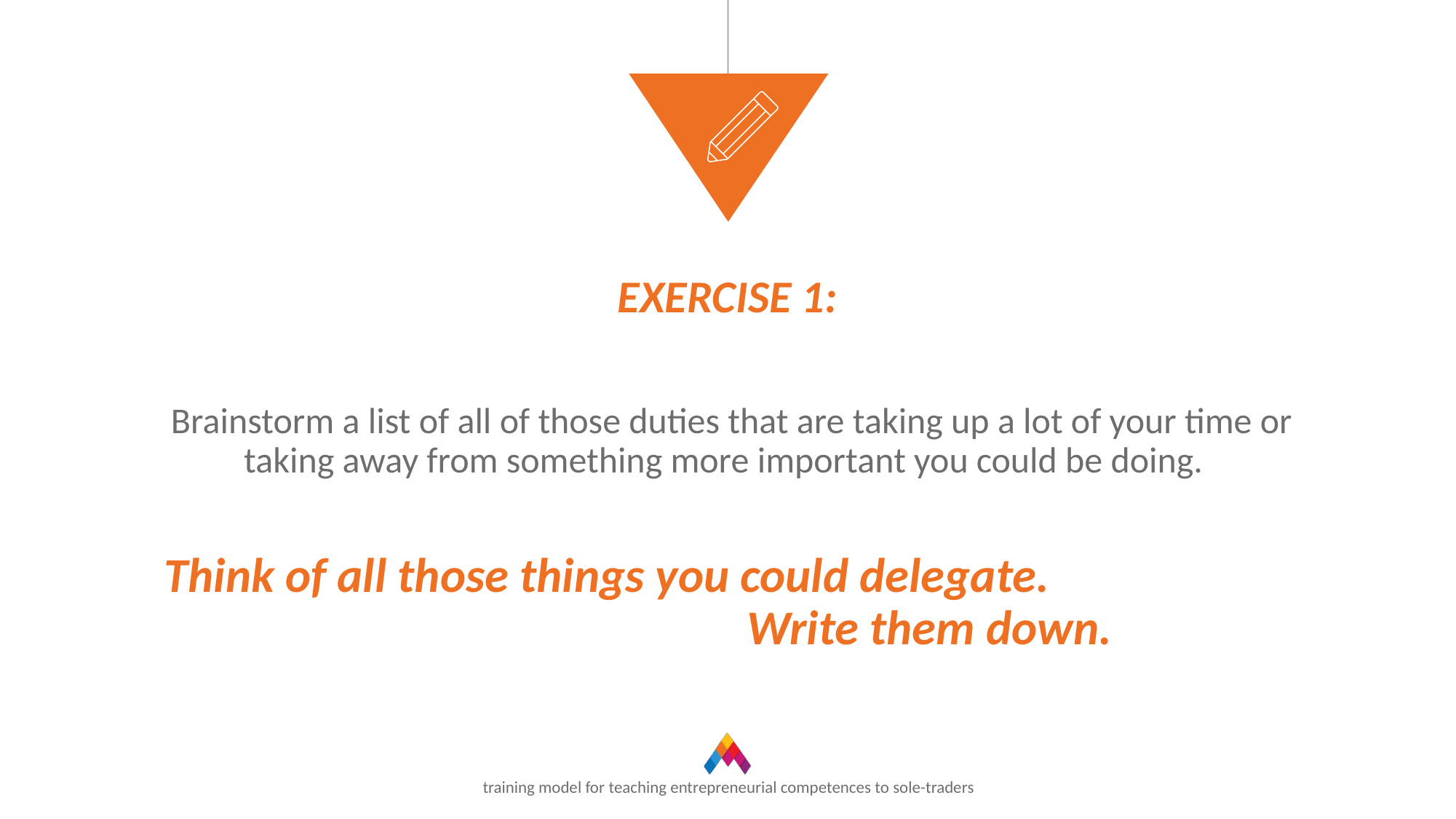

EXERCISE 1:

 Brainstorm a list of all of those duties that are taking up a lot of your time or taking away from something more important you could be doing.

Think of all those things you could delegate.                                                             Write them down.